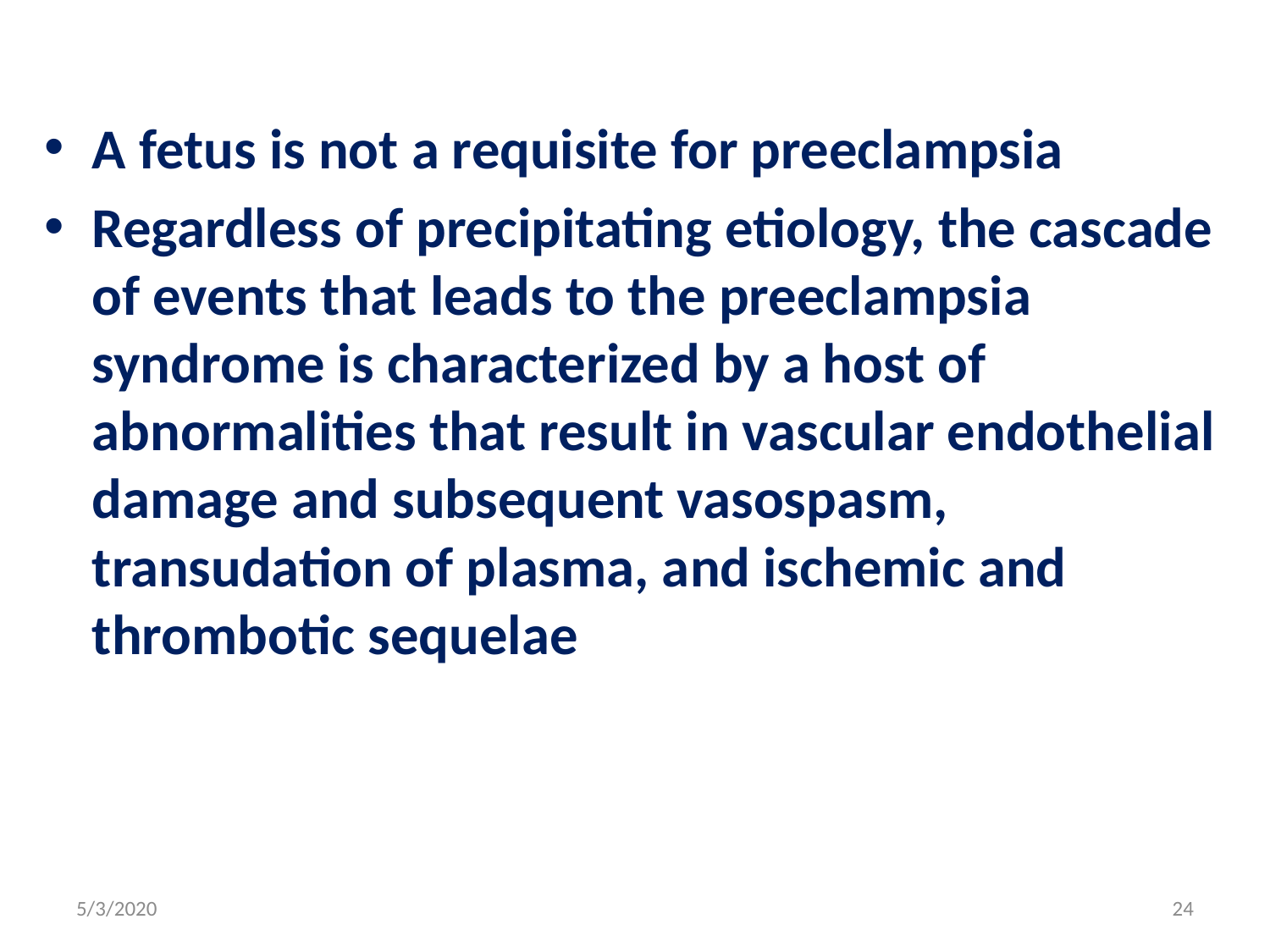

A fetus is not a requisite for preeclampsia
Regardless of precipitating etiology, the cascade of events that leads to the preeclampsia syndrome is characterized by a host of abnormalities that result in vascular endothelial damage and subsequent vasospasm, transudation of plasma, and ischemic and thrombotic sequelae
5/3/2020
24